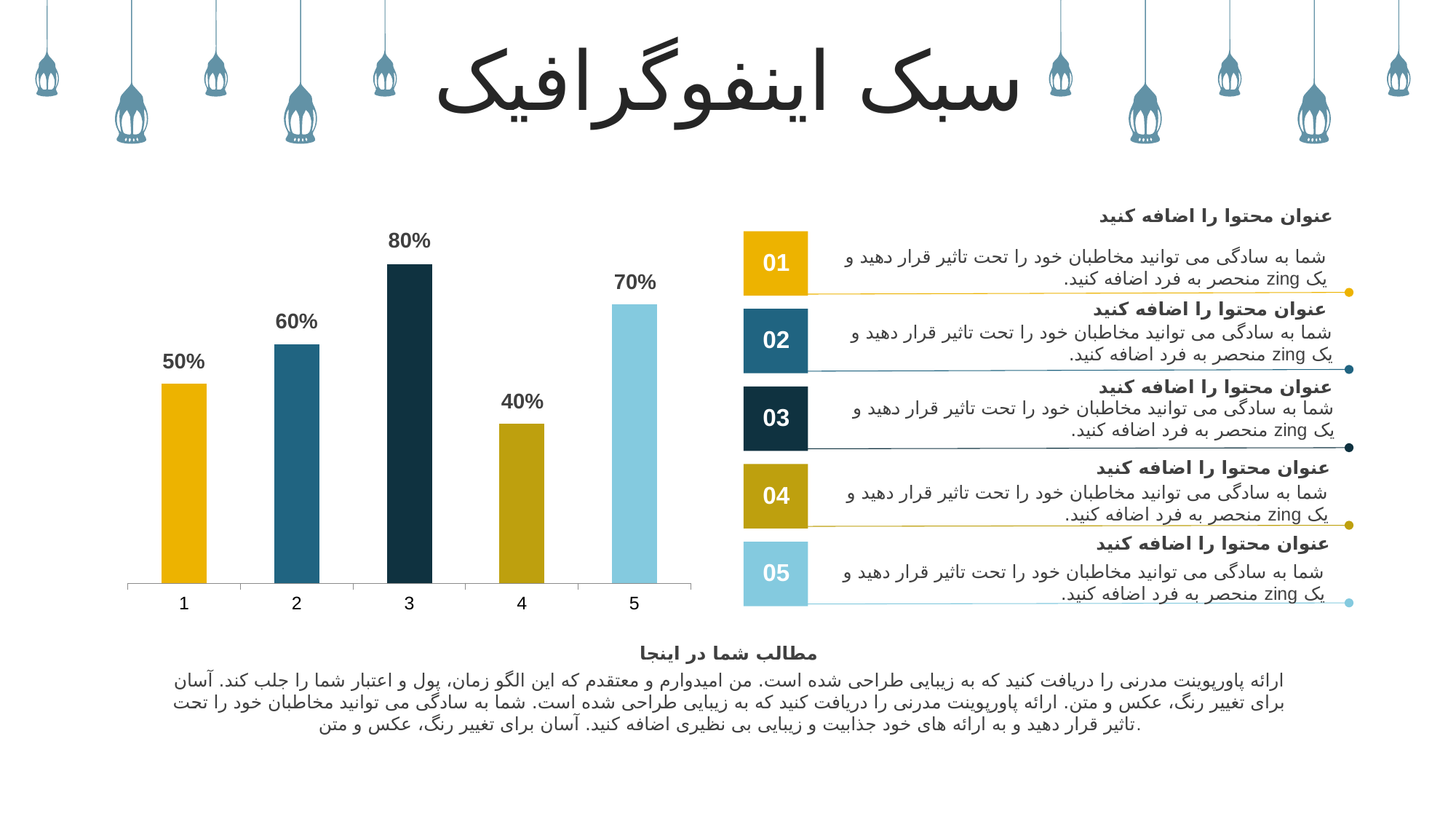

سبک اینفوگرافیک
عنوان محتوا را اضافه کنید
شما به سادگی می توانید مخاطبان خود را تحت تاثیر قرار دهید و یک zing منحصر به فرد اضافه کنید.

### Chart

| Category |  |
|---|---|
80%

01
70%
عنوان محتوا را اضافه کنید
شما به سادگی می توانید مخاطبان خود را تحت تاثیر قرار دهید و یک zing منحصر به فرد اضافه کنید.
60%

02
50%
عنوان محتوا را اضافه کنید
شما به سادگی می توانید مخاطبان خود را تحت تاثیر قرار دهید و یک zing منحصر به فرد اضافه کنید.
40%

03
عنوان محتوا را اضافه کنید
شما به سادگی می توانید مخاطبان خود را تحت تاثیر قرار دهید و یک zing منحصر به فرد اضافه کنید.

04
عنوان محتوا را اضافه کنید
شما به سادگی می توانید مخاطبان خود را تحت تاثیر قرار دهید و یک zing منحصر به فرد اضافه کنید.

05
مطالب شما در اینجا
ارائه پاورپوینت مدرنی را دریافت کنید که به زیبایی طراحی شده است. من امیدوارم و معتقدم که این الگو زمان، پول و اعتبار شما را جلب کند. آسان برای تغییر رنگ، عکس و متن. ارائه پاورپوینت مدرنی را دریافت کنید که به زیبایی طراحی شده است. شما به سادگی می توانید مخاطبان خود را تحت تاثیر قرار دهید و به ارائه های خود جذابیت و زیبایی بی نظیری اضافه کنید. آسان برای تغییر رنگ، عکس و متن.